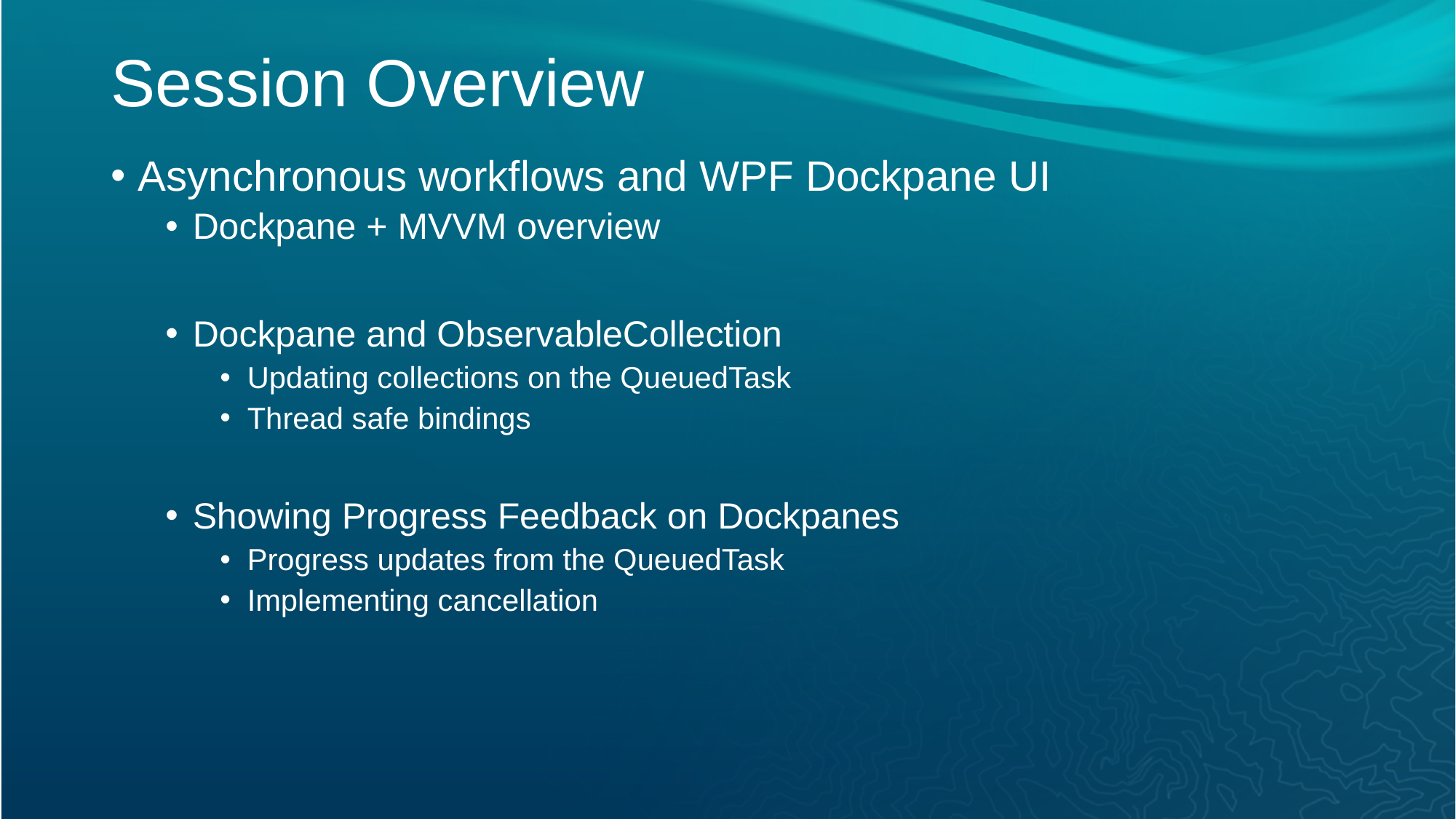

# Session Overview
Asynchronous workflows and WPF Dockpane UI
Dockpane + MVVM overview

Dockpane and ObservableCollection
Updating collections on the QueuedTask
Thread safe bindings

Showing Progress Feedback on Dockpanes
Progress updates from the QueuedTask
Implementing cancellation